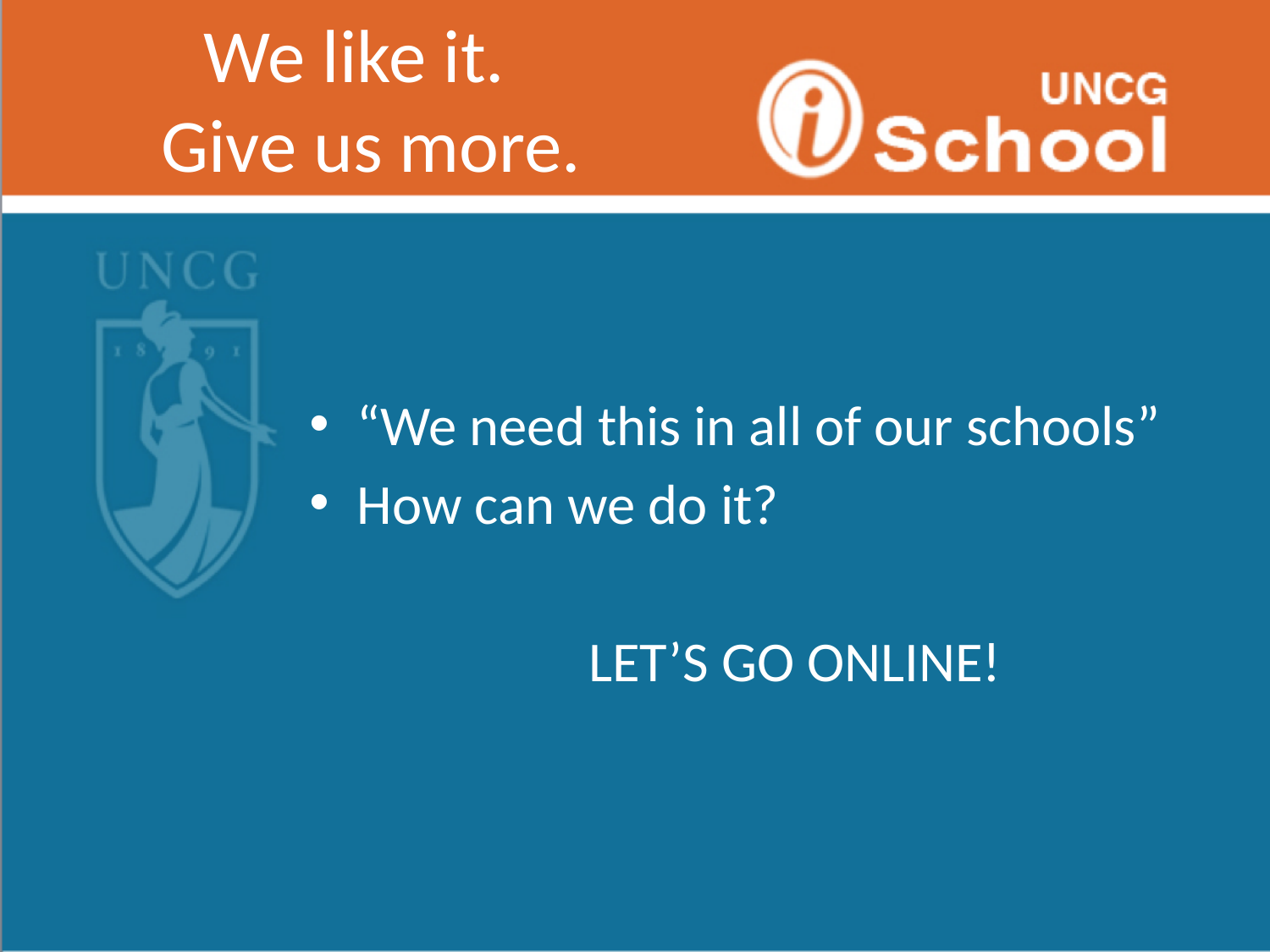

# We like it. Give us more.
“We need this in all of our schools”
How can we do it?

                      LET’S GO ONLINE!